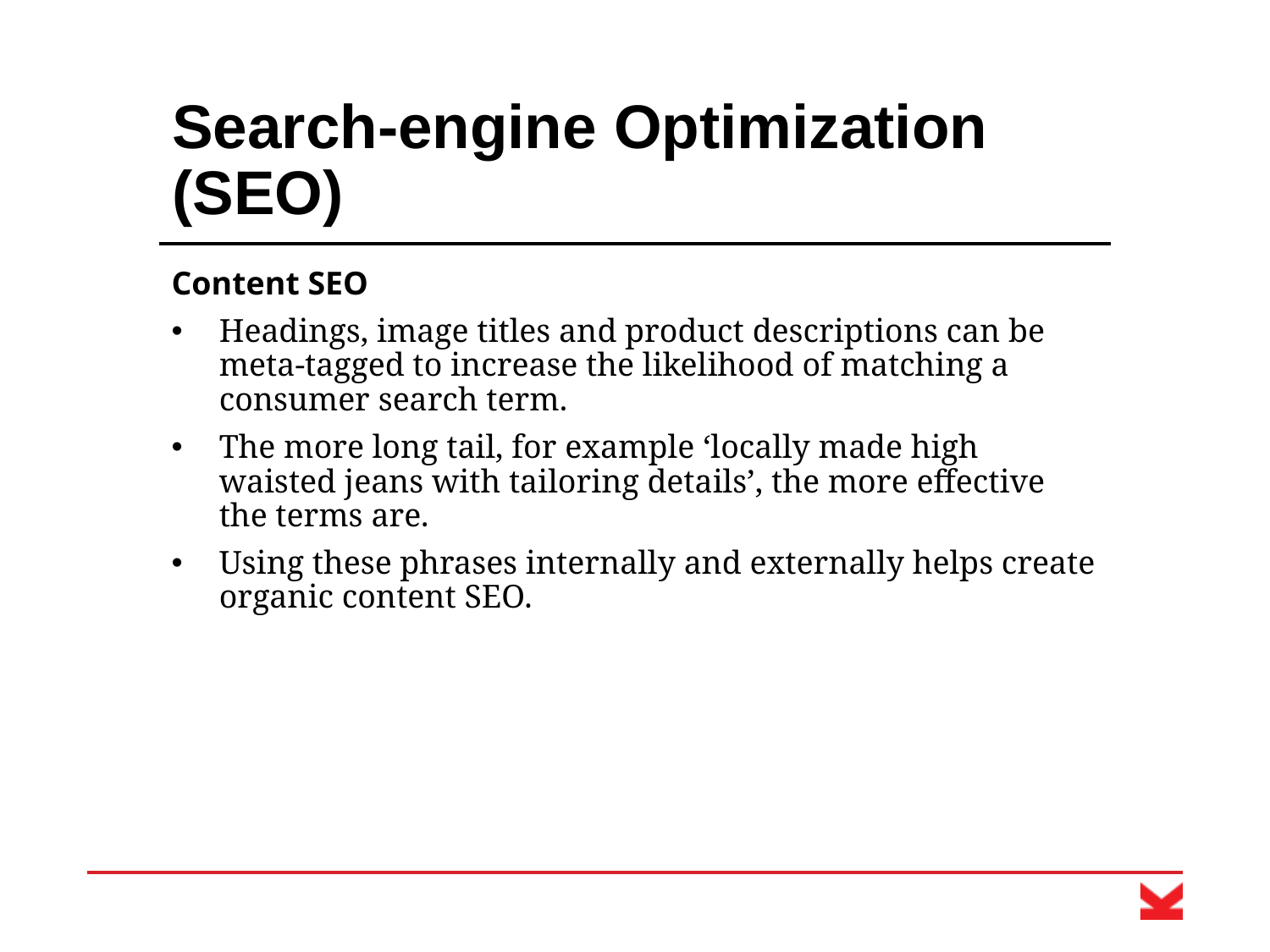

# Search-engine Optimization (SEO)
Content SEO
Headings, image titles and product descriptions can be meta-tagged to increase the likelihood of matching a consumer search term.
The more long tail, for example ‘locally made high waisted jeans with tailoring details’, the more effective the terms are.
Using these phrases internally and externally helps create organic content SEO.